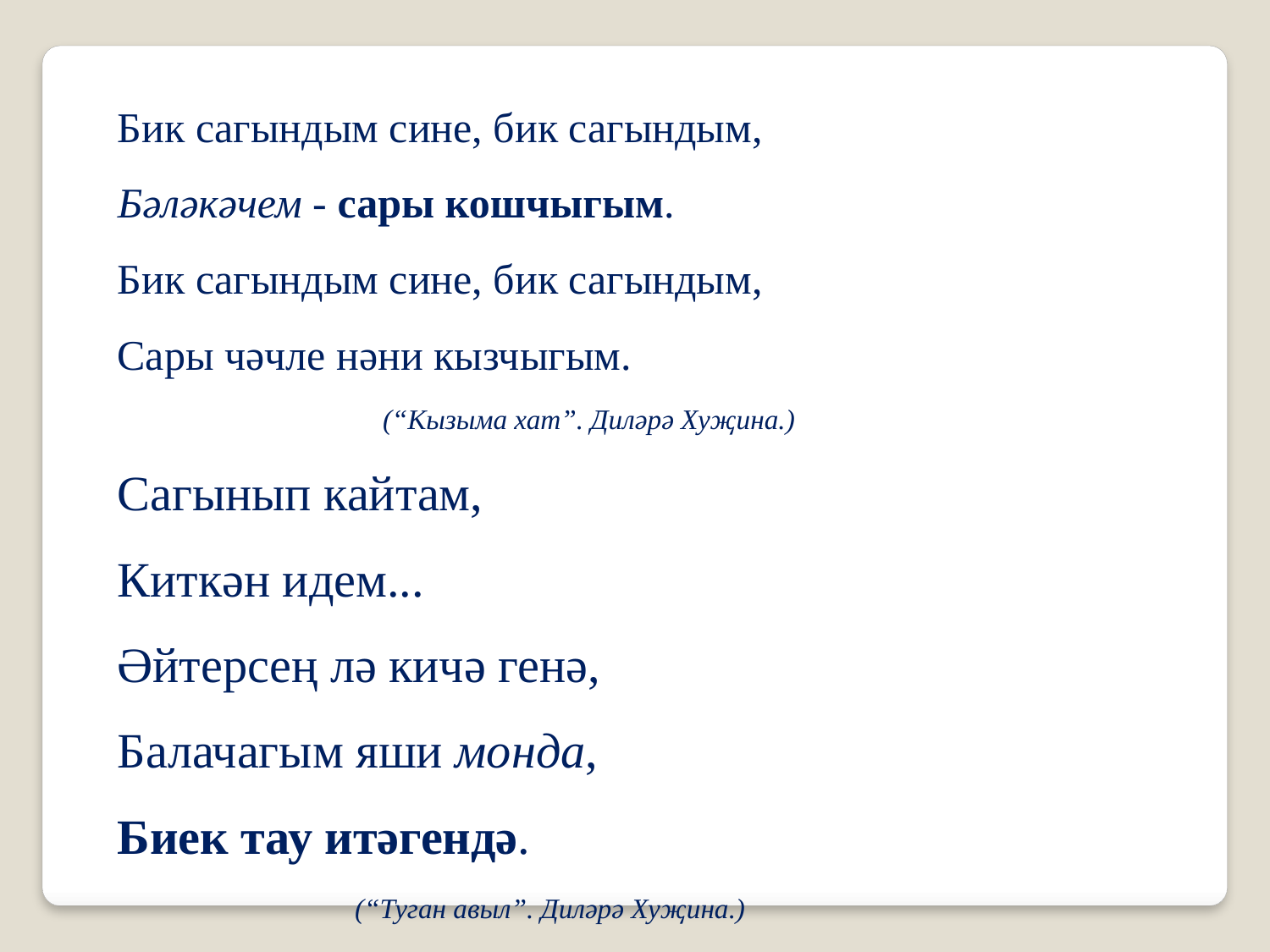

Бик сагындым сине, бик сагындым,
Бәләкәчем - сары кошчыгым.
Бик сагындым сине, бик сагындым,
Сары чәчле нәни кызчыгым.
                                      (“Кызыма хат”. Диләрә Хуҗина.)
Сагынып кайтам,
Киткән идем...
Әйтерсең лә кичә генә,
Балачагым яши монда,
Биек тау итәгендә.
                                  (“Туган авыл”. Диләрә Хуҗина.)